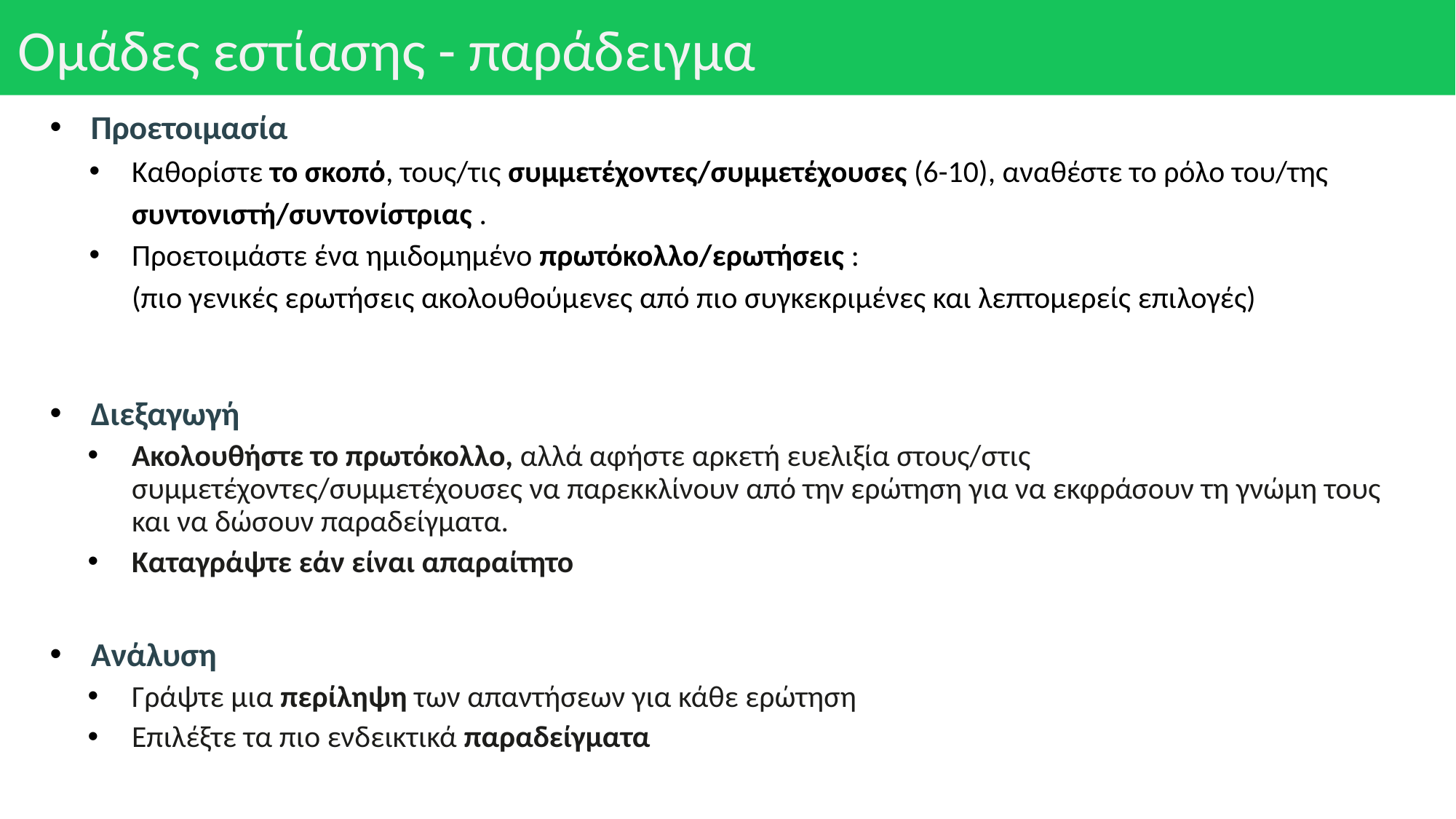

# Ομάδες εστίασης - παράδειγμα
Προετοιμασία
Καθορίστε το σκοπό, τους/τις συμμετέχοντες/συμμετέχουσες (6-10), αναθέστε το ρόλο του/της συντονιστή/συντονίστριας .
Προετοιμάστε ένα ημιδομημένο πρωτόκολλο/ερωτήσεις :
(πιο γενικές ερωτήσεις ακολουθούμενες από πιο συγκεκριμένες και λεπτομερείς επιλογές)

Διεξαγωγή
Ακολουθήστε το πρωτόκολλο, αλλά αφήστε αρκετή ευελιξία στους/στις συμμετέχοντες/συμμετέχουσες να παρεκκλίνουν από την ερώτηση για να εκφράσουν τη γνώμη τους και να δώσουν παραδείγματα.
Καταγράψτε εάν είναι απαραίτητο

Ανάλυση
Γράψτε μια περίληψη των απαντήσεων για κάθε ερώτηση
Επιλέξτε τα πιο ενδεικτικά παραδείγματα